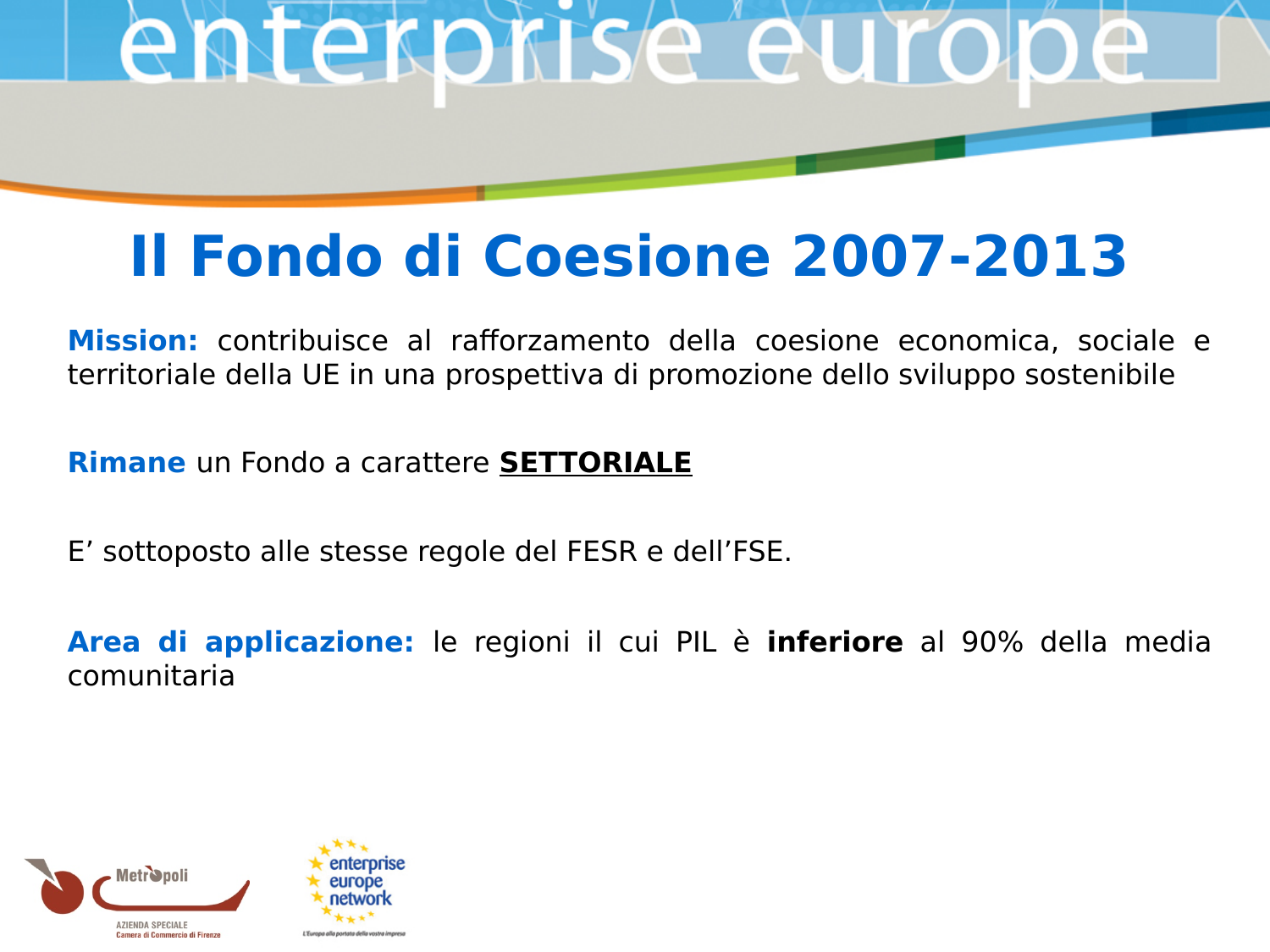

Il Fondo di Coesione 2007-2013
Mission: contribuisce al rafforzamento della coesione economica, sociale e territoriale della UE in una prospettiva di promozione dello sviluppo sostenibile

Rimane un Fondo a carattere SETTORIALE

E’ sottoposto alle stesse regole del FESR e dell’FSE.

Area di applicazione: le regioni il cui PIL è inferiore al 90% della media comunitaria